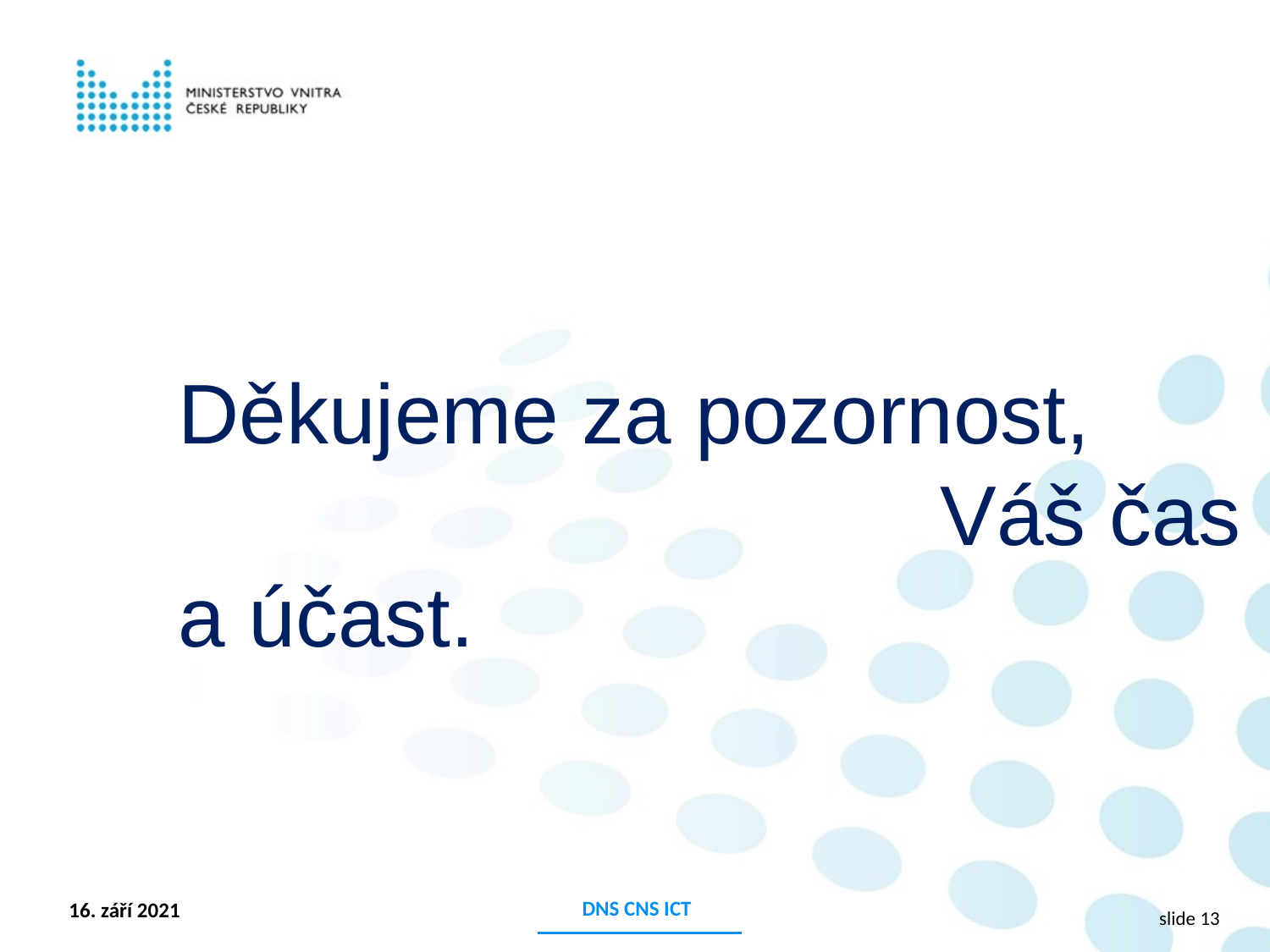

Děkujeme za pozornost,							Váš čas a účast.